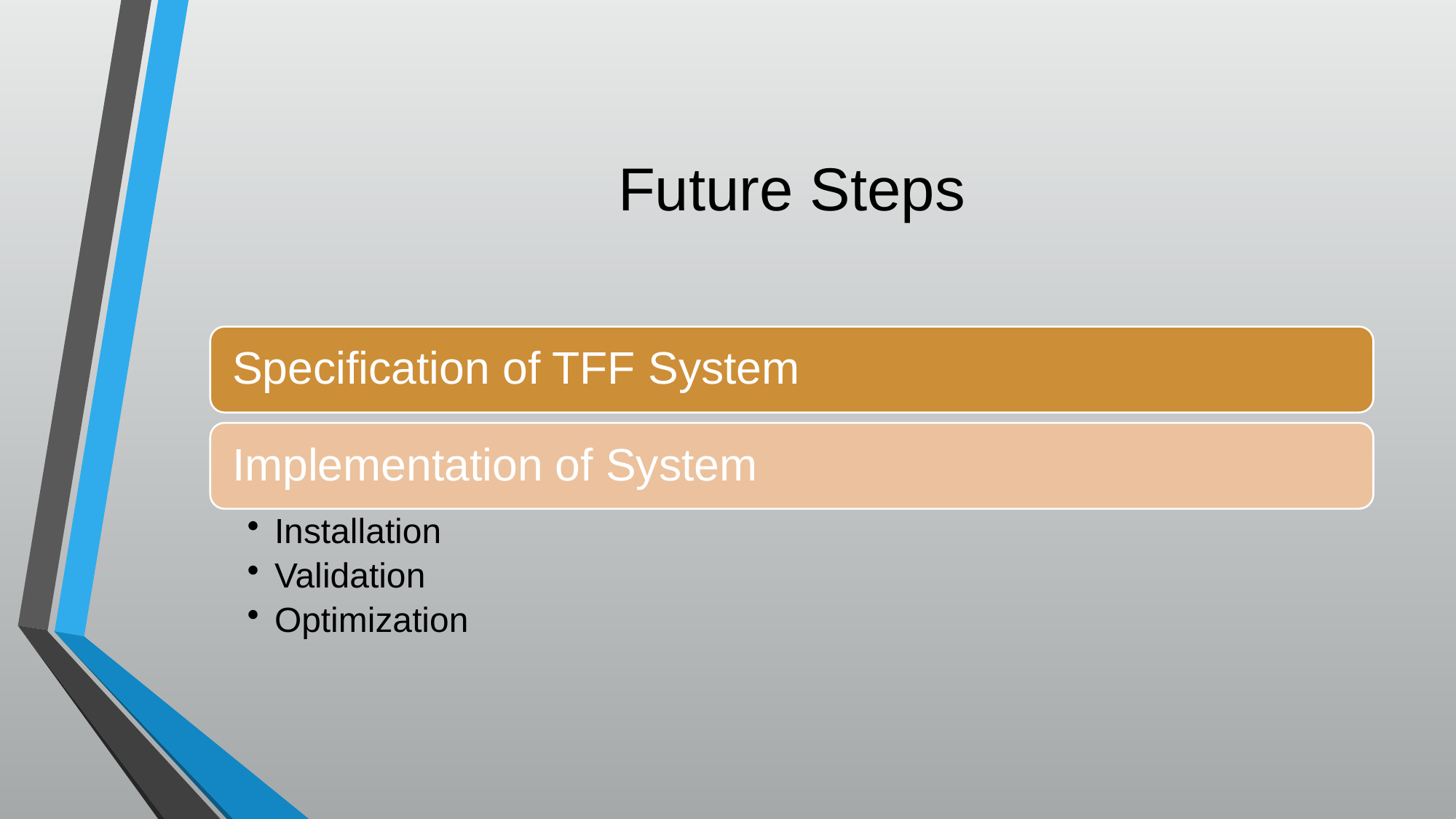

# Future Steps
Specification of TFF System
Implementation of System
Installation
Validation
Optimization